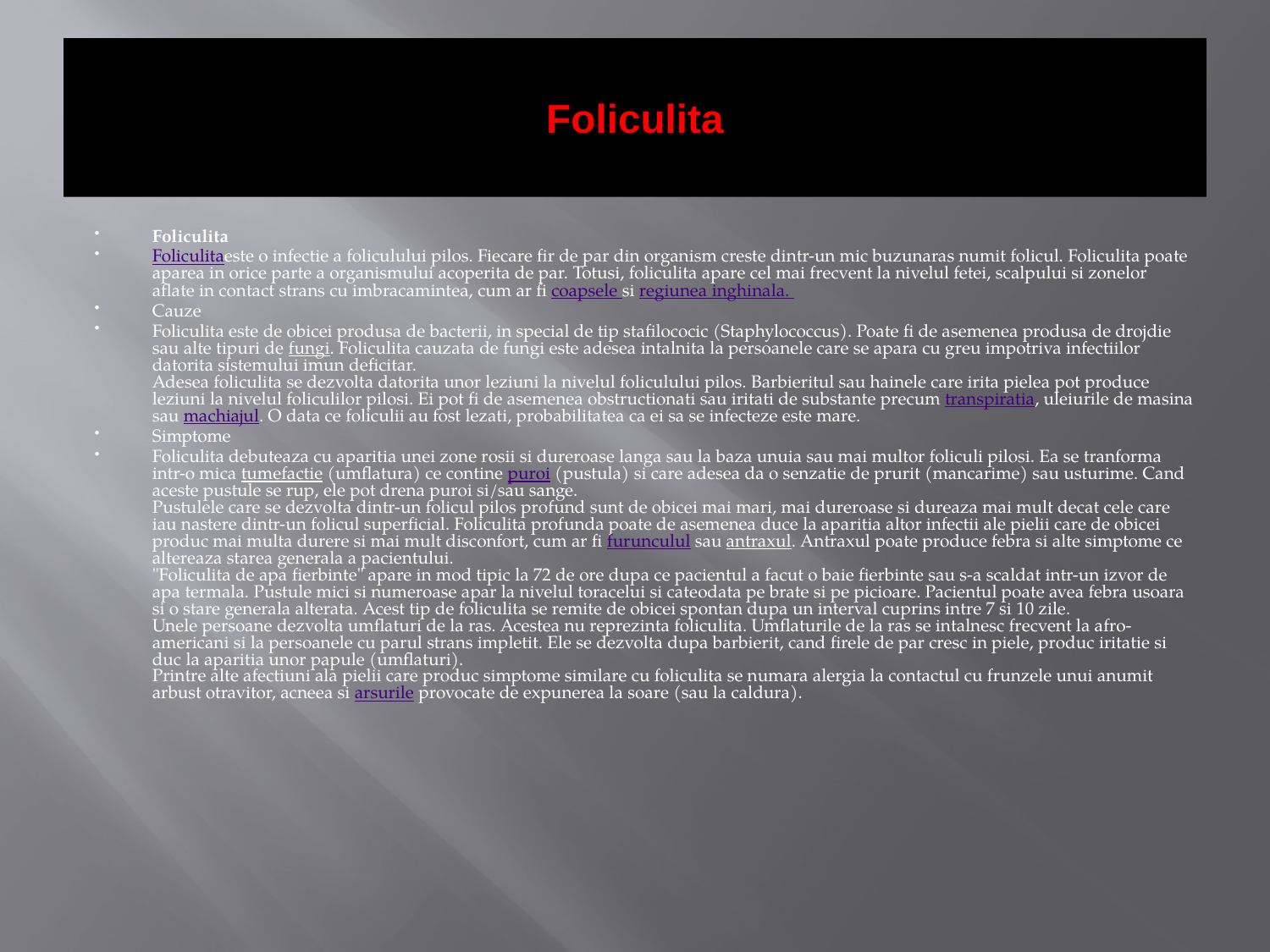

# Foliculita
Foliculita
Foliculitaeste o infectie a foliculului pilos. Fiecare fir de par din organism creste dintr-un mic buzunaras numit folicul. Foliculita poate aparea in orice parte a organismului acoperita de par. Totusi, foliculita apare cel mai frecvent la nivelul fetei, scalpului si zonelor aflate in contact strans cu imbracamintea, cum ar fi coapsele si regiunea inghinala.
Cauze
Foliculita este de obicei produsa de bacterii, in special de tip stafilococic (Staphylococcus). Poate fi de asemenea produsa de drojdie sau alte tipuri de fungi. Foliculita cauzata de fungi este adesea intalnita la persoanele care se apara cu greu impotriva infectiilor datorita sistemului imun deficitar.
Adesea foliculita se dezvolta datorita unor leziuni la nivelul foliculului pilos. Barbieritul sau hainele care irita pielea pot produce leziuni la nivelul foliculilor pilosi. Ei pot fi de asemenea obstructionati sau iritati de substante precum transpiratia, uleiurile de masina sau machiajul. O data ce foliculii au fost lezati, probabilitatea ca ei sa se infecteze este mare.
Simptome
Foliculita debuteaza cu aparitia unei zone rosii si dureroase langa sau la baza unuia sau mai multor foliculi pilosi. Ea se tranforma intr-o mica tumefactie (umflatura) ce contine puroi (pustula) si care adesea da o senzatie de prurit (mancarime) sau usturime. Cand aceste pustule se rup, ele pot drena puroi si/sau sange.
Pustulele care se dezvolta dintr-un folicul pilos profund sunt de obicei mai mari, mai dureroase si dureaza mai mult decat cele care iau nastere dintr-un folicul superficial. Foliculita profunda poate de asemenea duce la aparitia altor infectii ale pielii care de obicei produc mai multa durere si mai mult disconfort, cum ar fi furunculul sau antraxul. Antraxul poate produce febra si alte simptome ce altereaza starea generala a pacientului.
"Foliculita de apa fierbinte" apare in mod tipic la 72 de ore dupa ce pacientul a facut o baie fierbinte sau s-a scaldat intr-un izvor de apa termala. Pustule mici si numeroase apar la nivelul toracelui si cateodata pe brate si pe picioare. Pacientul poate avea febra usoara si o stare generala alterata. Acest tip de foliculita se remite de obicei spontan dupa un interval cuprins intre 7 si 10 zile.
Unele persoane dezvolta umflaturi de la ras. Acestea nu reprezinta foliculita. Umflaturile de la ras se intalnesc frecvent la afro-americani si la persoanele cu parul strans impletit. Ele se dezvolta dupa barbierit, cand firele de par cresc in piele, produc iritatie si duc la aparitia unor papule (umflaturi).
Printre alte afectiuni ala pielii care produc simptome similare cu foliculita se numara alergia la contactul cu frunzele unui anumit arbust otravitor, acneea si arsurile provocate de expunerea la soare (sau la caldura).